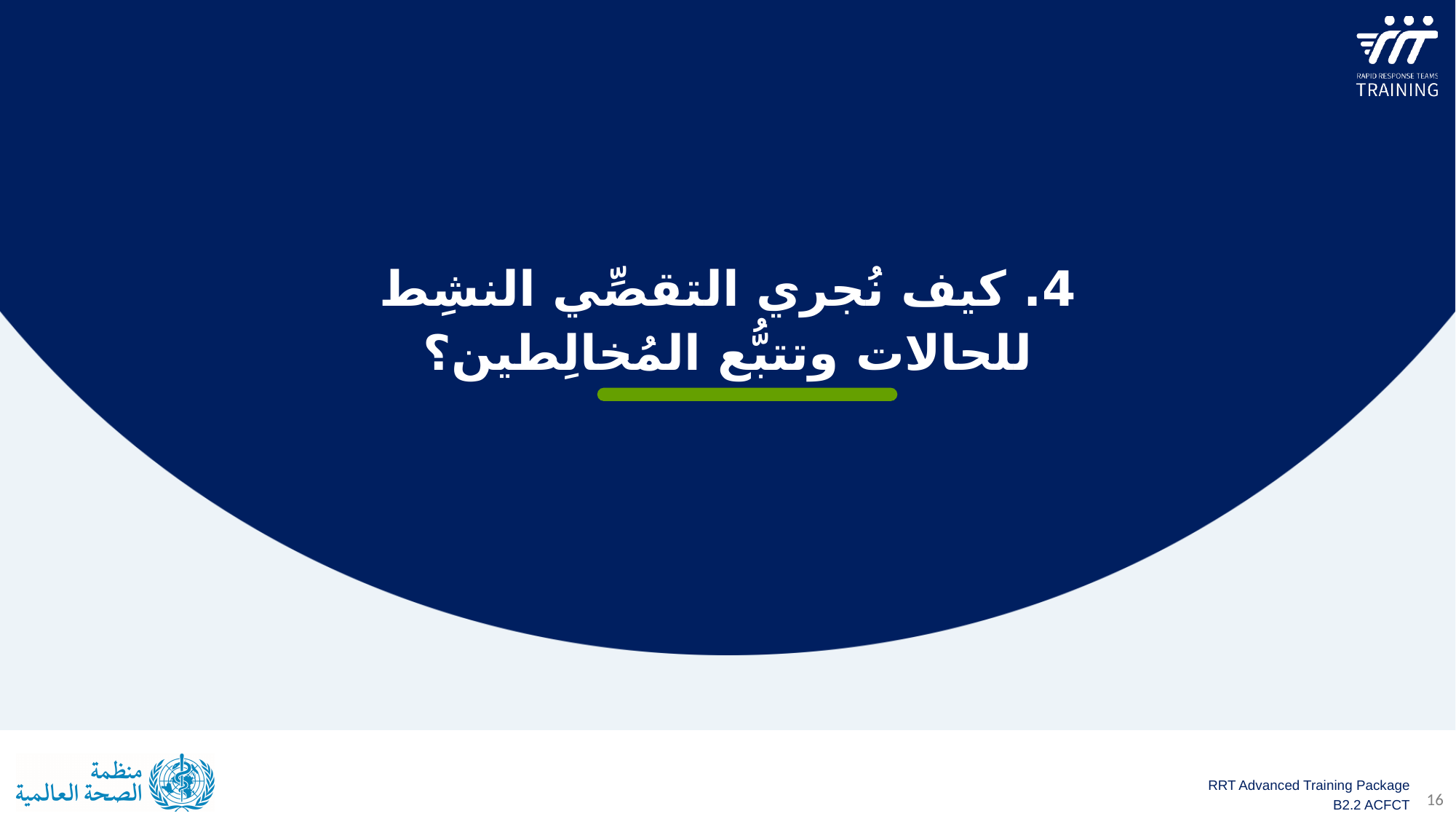

4. كيف نُجري التقصِّي النشِط للحالات وتتبُّع المُخالِطين؟